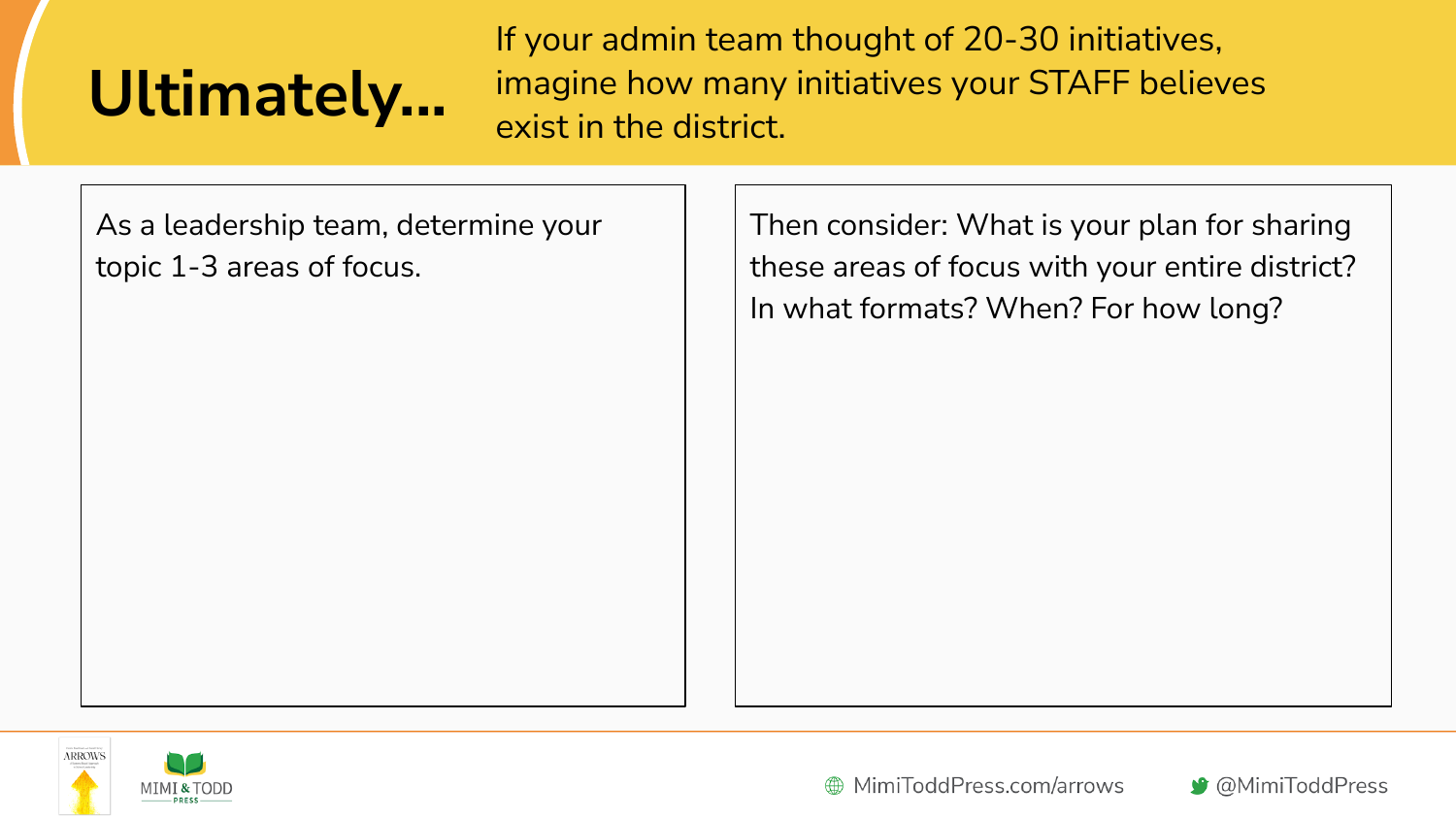

If your admin team thought of 20-30 initiatives, imagine how many initiatives your STAFF believes exist in the district.
# Ultimately...
As a leadership team, determine your topic 1-3 areas of focus.
Then consider: What is your plan for sharing these areas of focus with your entire district? In what formats? When? For how long?